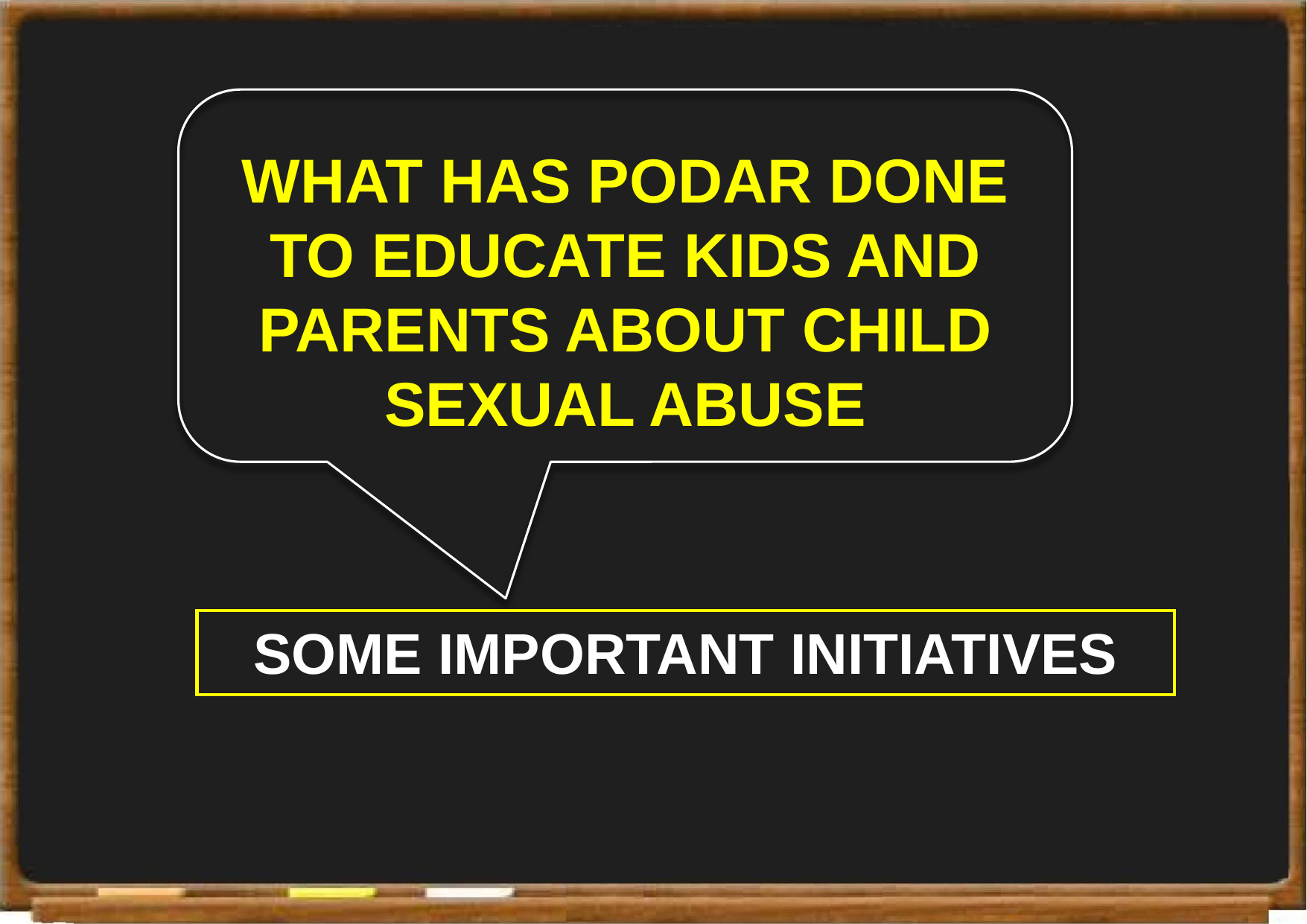

# WHAT HAS PODAR DONE TO EDUCATE KIDS AND PARENTS ABOUT CHILD SEXUAL ABUSE
SOME IMPORTANT INITIATIVES